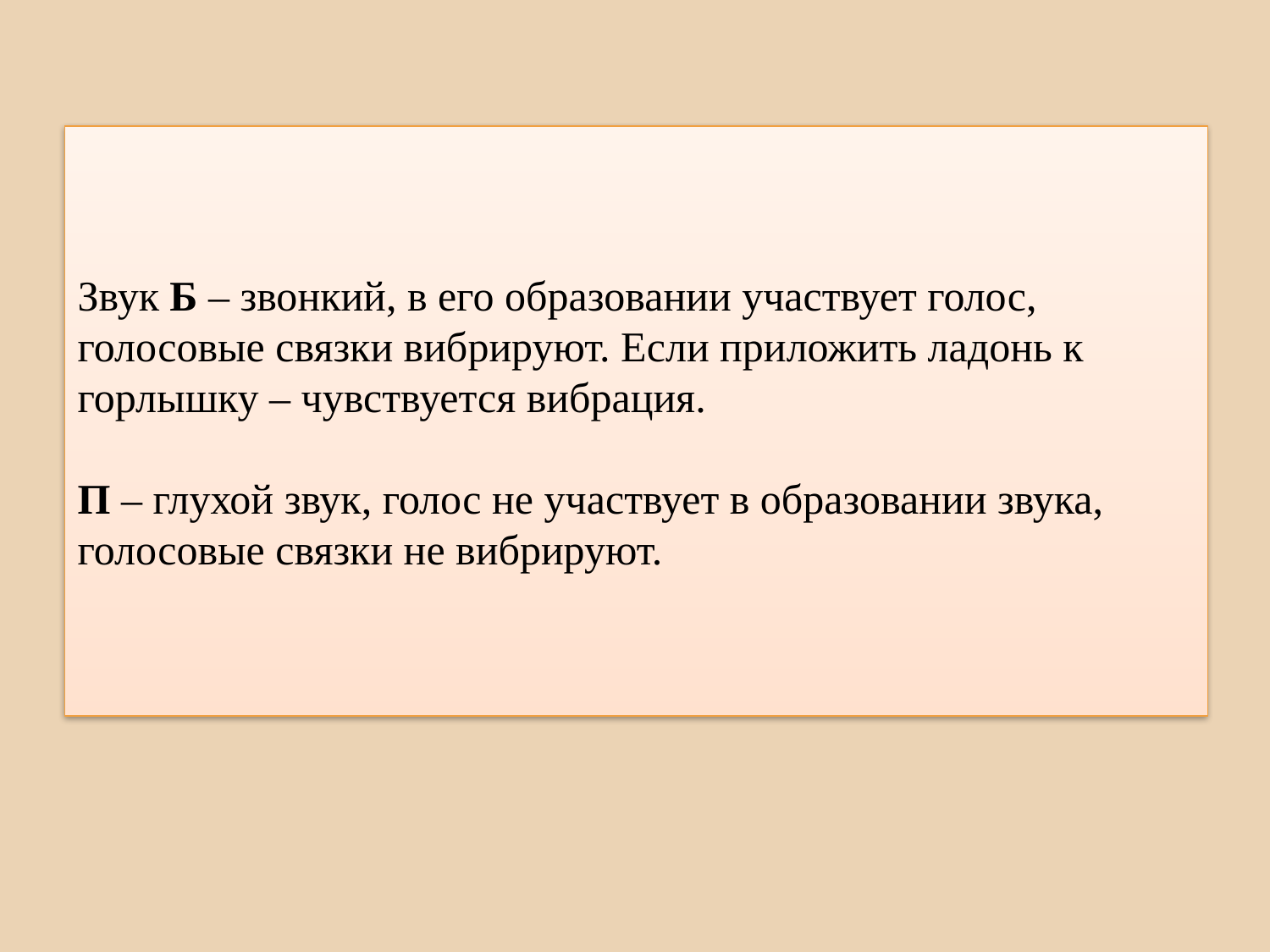

# Звук Б – звонкий, в его образовании участвует голос, голосовые связки вибрируют. Если приложить ладонь к горлышку – чувствуется вибрация. П – глухой звук, голос не участвует в образовании звука, голосовые связки не вибрируют.